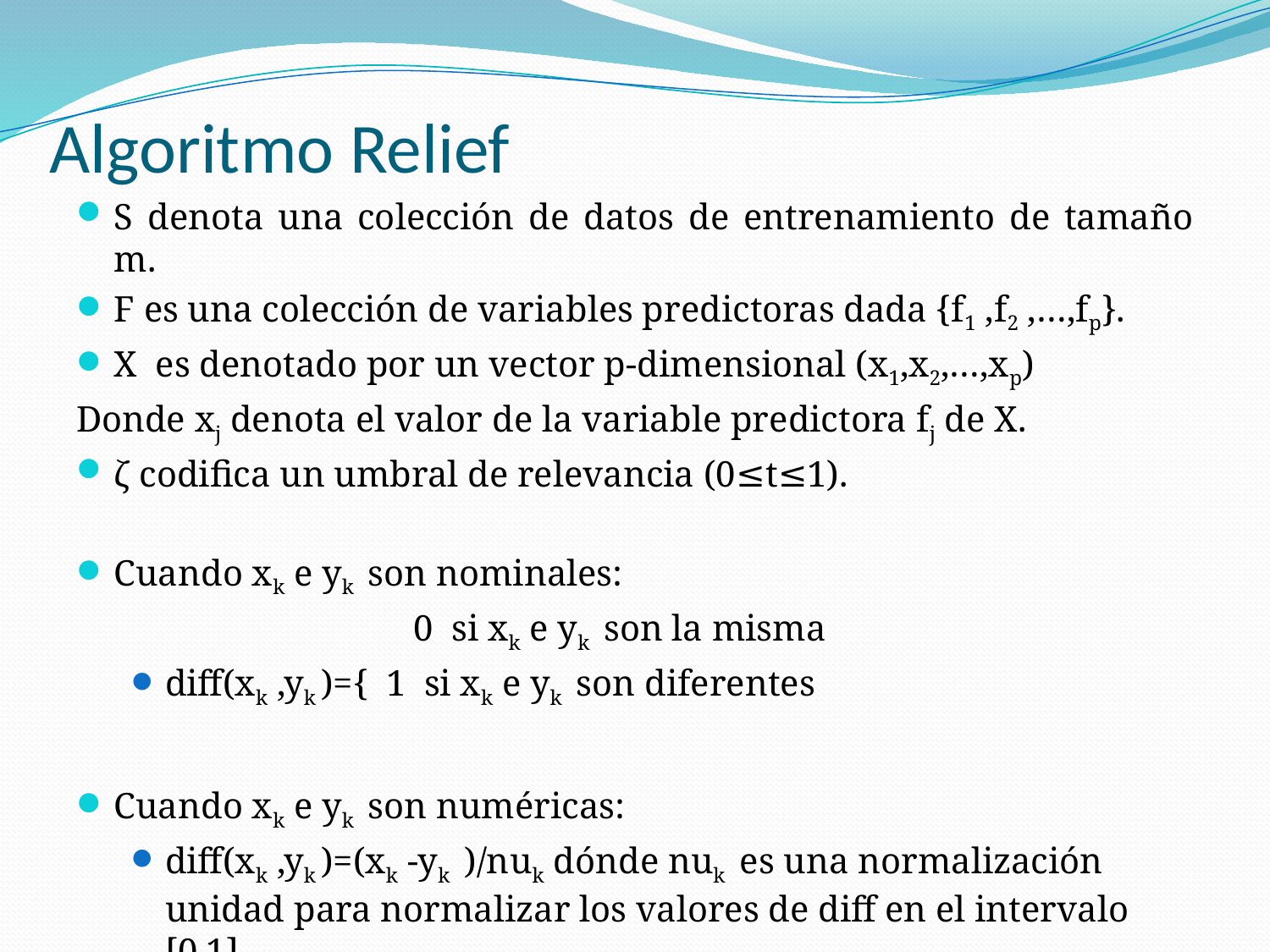

# Algoritmo Relief
S denota una colección de datos de entrenamiento de tamaño m.
F es una colección de variables predictoras dada {f1 ,f2 ,…,fp}.
X  es denotado por un vector p-dimensional (x1,x2,…,xp)
Donde xj denota el valor de la variable predictora fj de X.
ζ codifica un umbral de relevancia (0≤t≤1).

Cuando xk e yk  son nominales:
                  0  si xk e yk  son la misma
diff(xk ,yk )={  1  si xk e yk  son diferentes

Cuando xk e yk  son numéricas:
diff(xk ,yk )=(xk -yk  )/nuk dónde nuk  es una normalización unidad para normalizar los valores de diff en el intervalo [0,1]